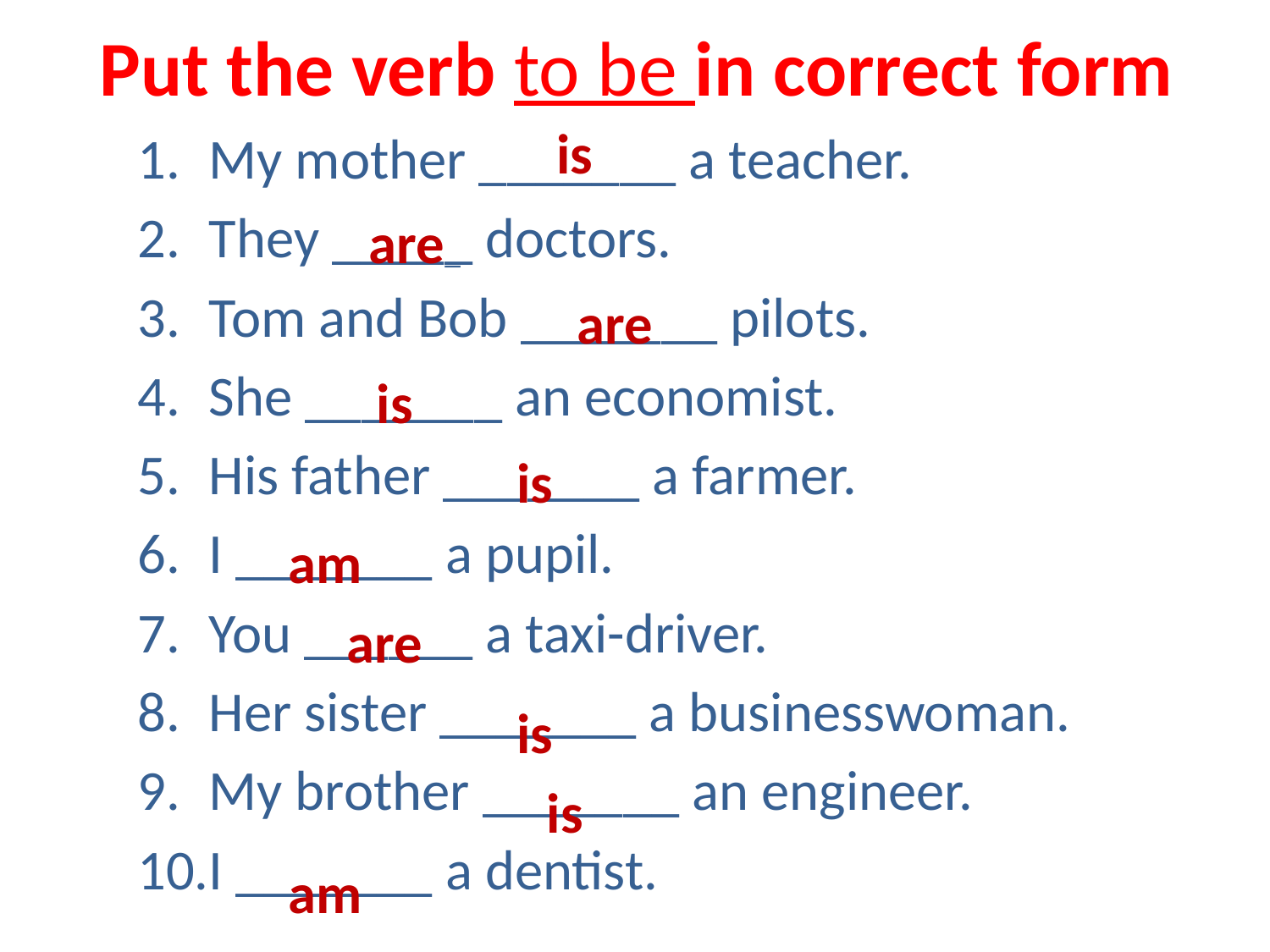

# Put the verb to be in correct form
My mother _______ a teacher.
They _____ doctors.
Tom and Bob _______ pilots.
She _______ an economist.
His father _______ a farmer.
I _______ a pupil.
You ______ a taxi-driver.
Her sister _______ a businesswoman.
My brother _______ an engineer.
I _______ a dentist.
is
are_
are
is
is
am
are
is
is
am